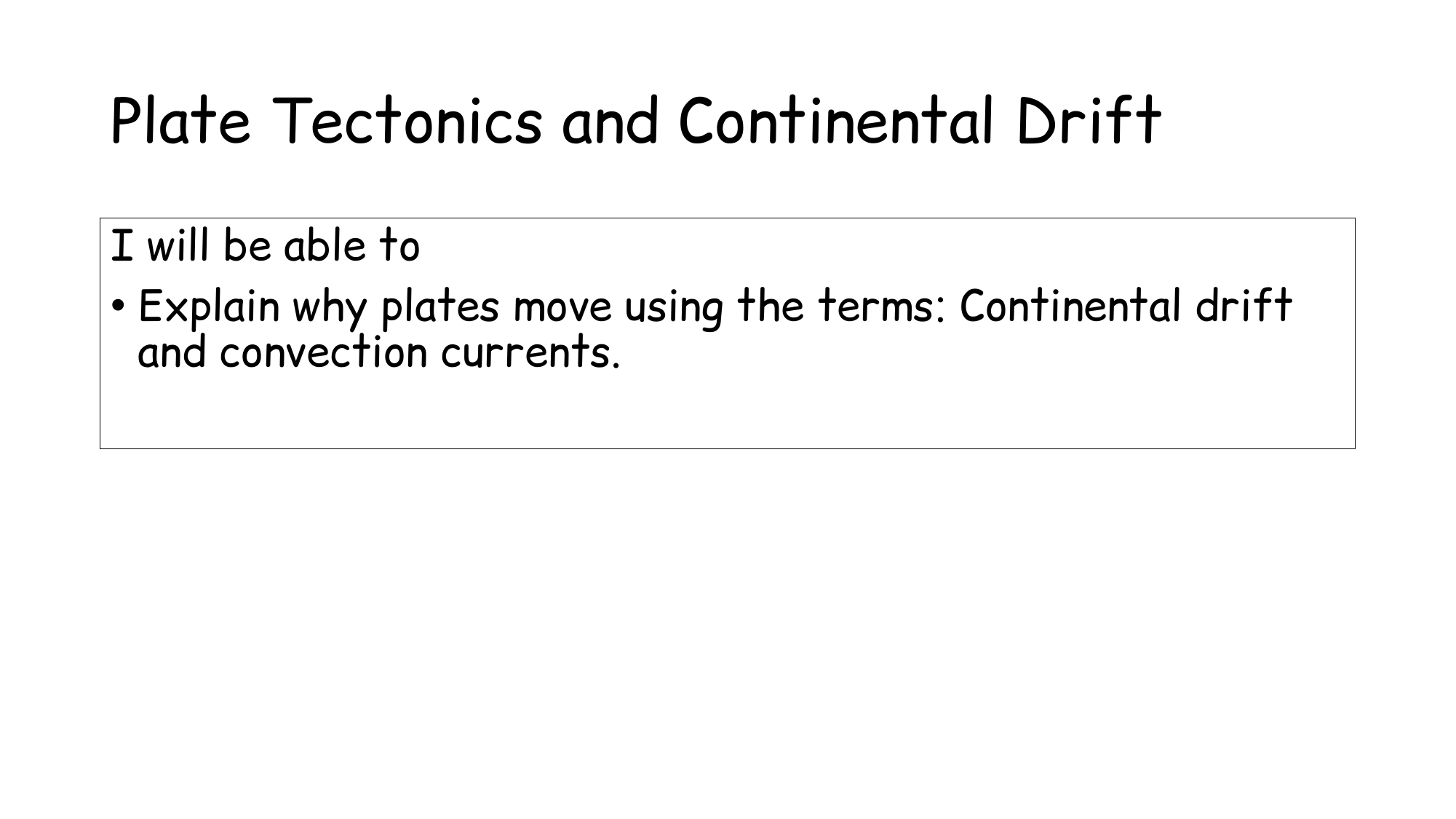

# Plate Tectonics and Continental Drift
I will be able to
Explain why plates move using the terms: Continental drift and convection currents.